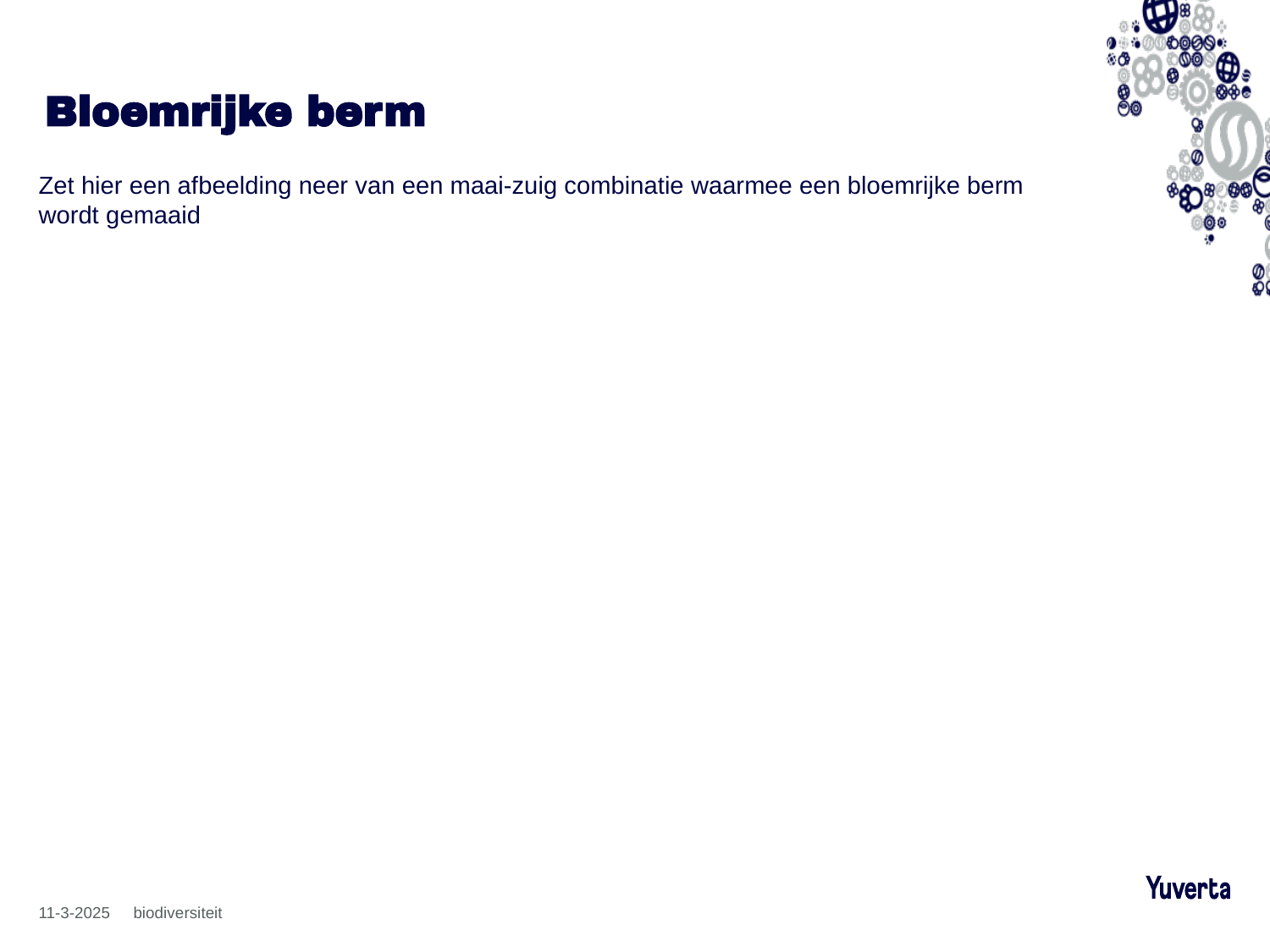

# Bloemrijke berm
Zet hier een afbeelding neer van een maai-zuig combinatie waarmee een bloemrijke berm
wordt gemaaid

11-3-2025
biodiversiteit